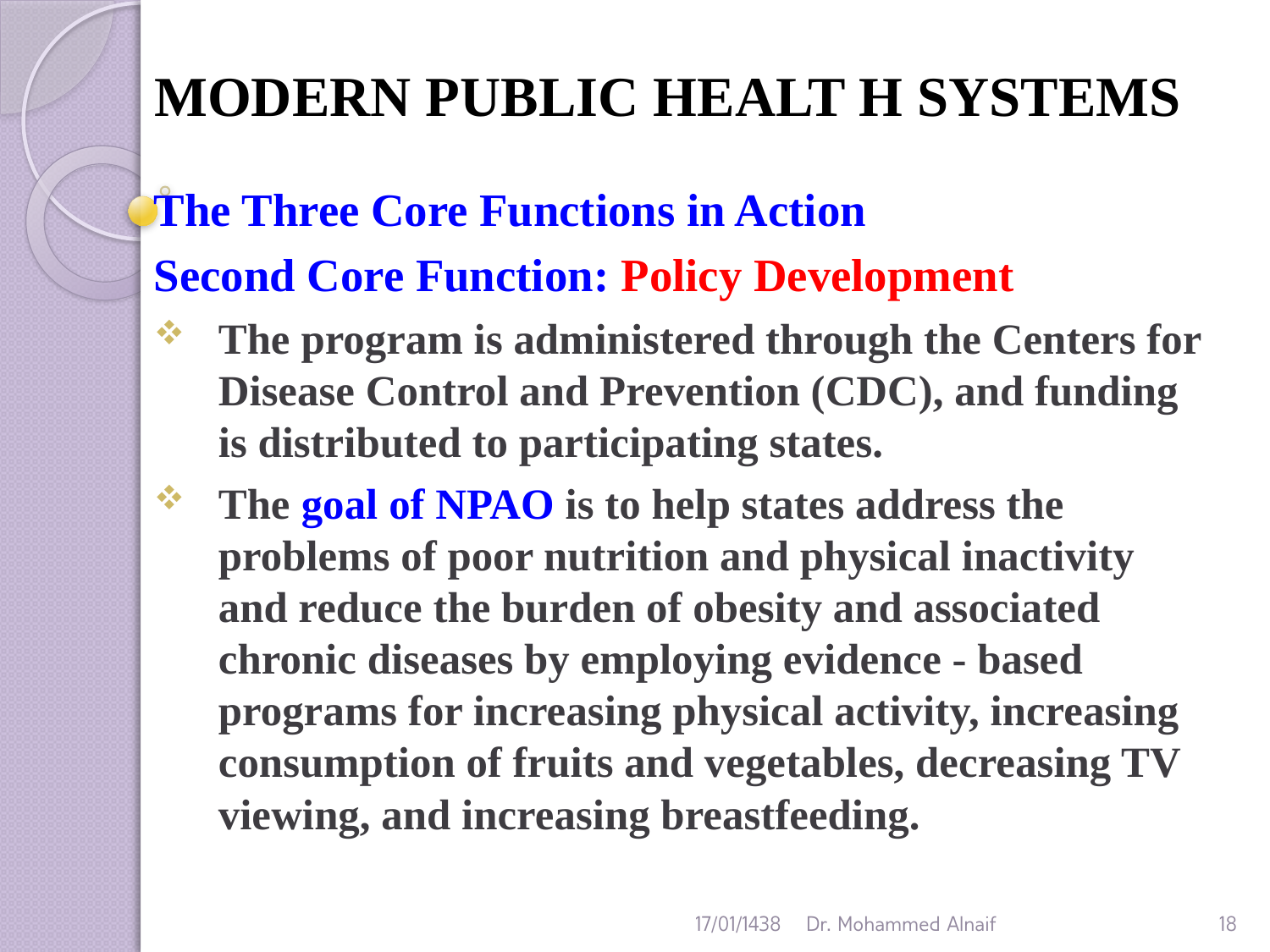

# MODERN PUBLIC HEALT H SYSTEMS
The Three Core Functions in Action
Second Core Function: Policy Development
The program is administered through the Centers for Disease Control and Prevention (CDC), and funding is distributed to participating states.
The goal of NPAO is to help states address the problems of poor nutrition and physical inactivity and reduce the burden of obesity and associated chronic diseases by employing evidence - based programs for increasing physical activity, increasing consumption of fruits and vegetables, decreasing TV viewing, and increasing breastfeeding.
17/01/1438
Dr. Mohammed Alnaif
18